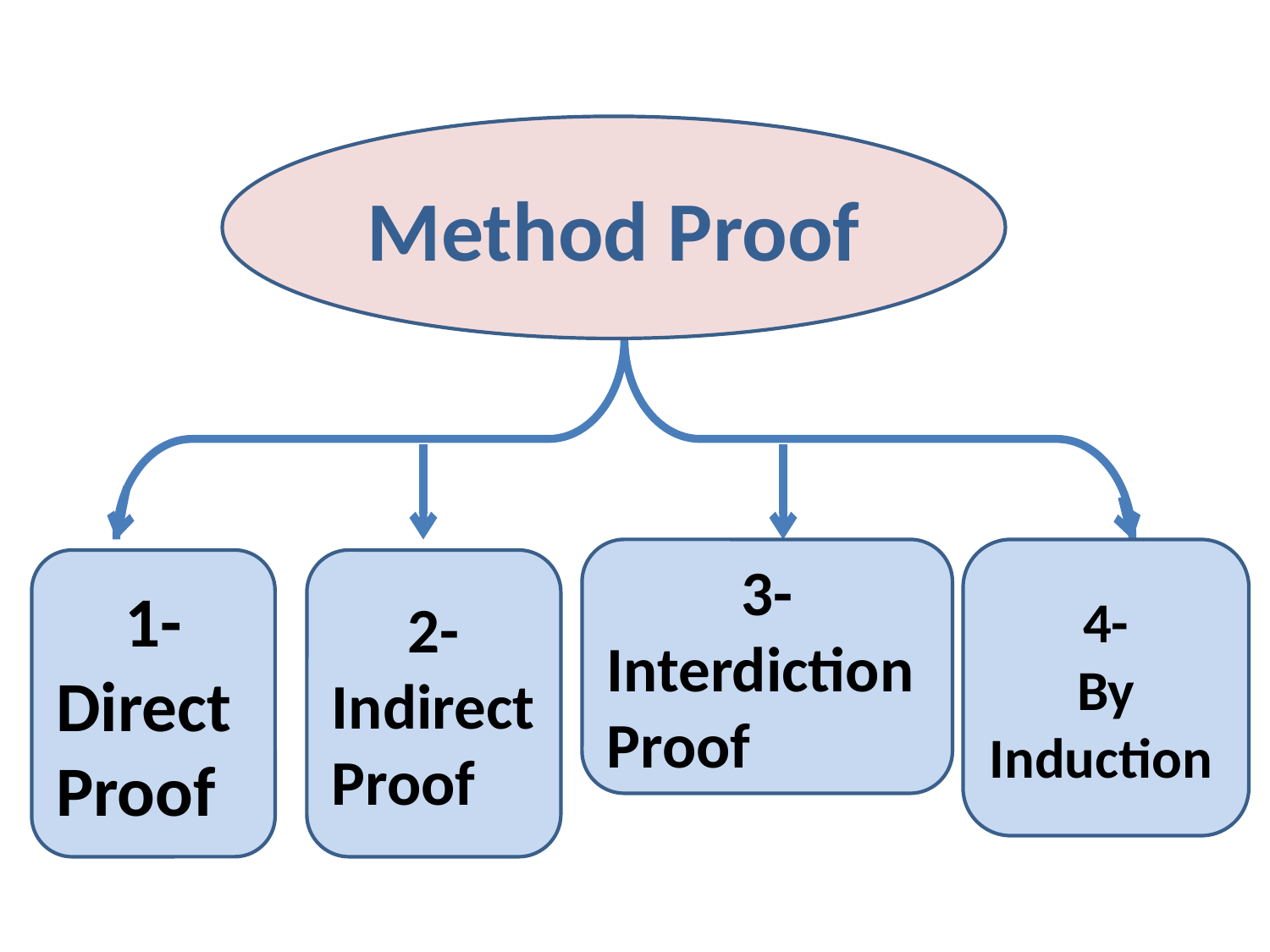

Method Proof
3-
Interdiction
Proof
4-
By
Induction
1-
Direct
Proof
2-
Indirect
Proof